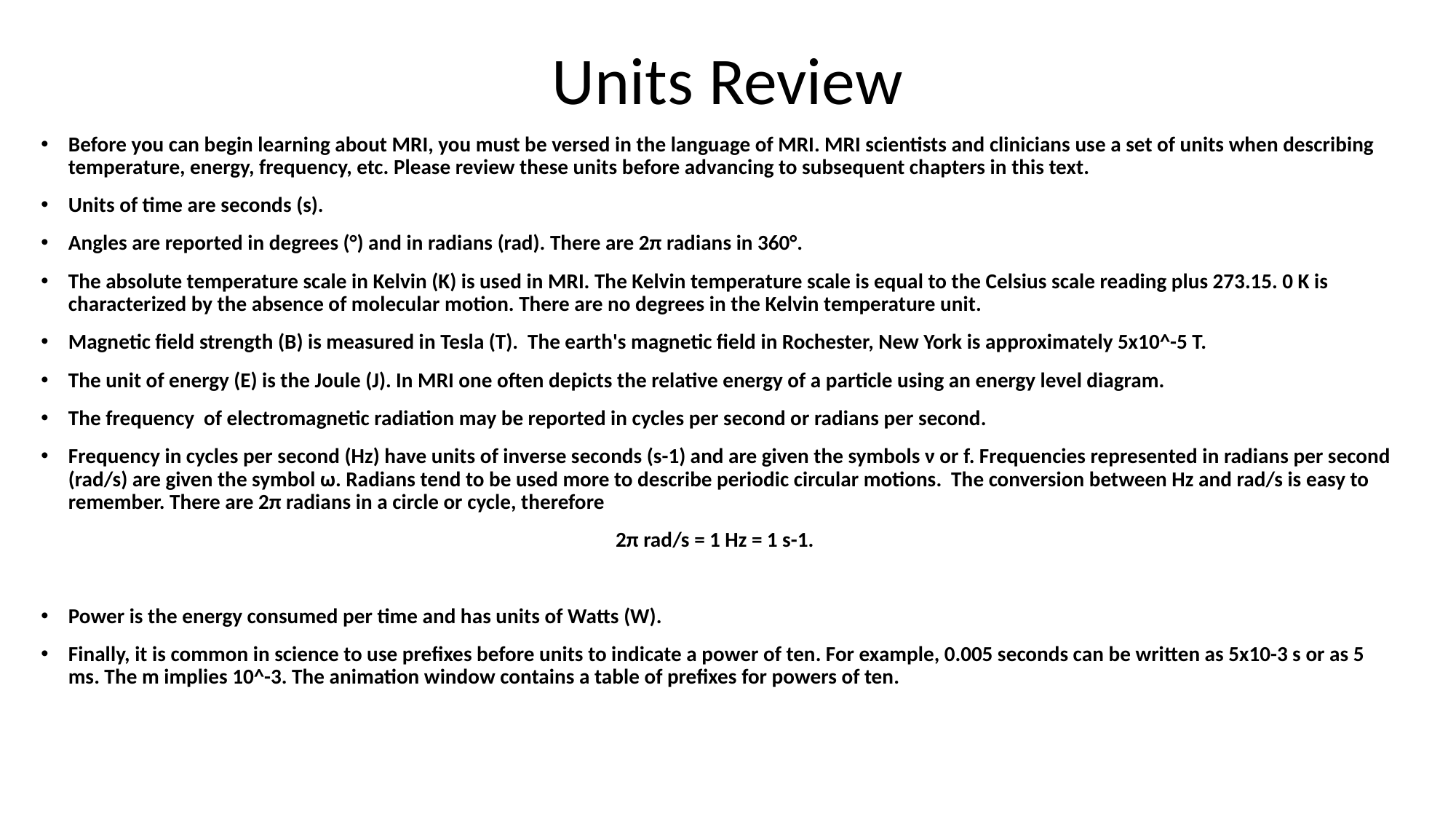

# Units Review
Before you can begin learning about MRI, you must be versed in the language of MRI. MRI scientists and clinicians use a set of units when describing temperature, energy, frequency, etc. Please review these units before advancing to subsequent chapters in this text.
Units of time are seconds (s).
Angles are reported in degrees (°) and in radians (rad). There are 2π radians in 360°.
The absolute temperature scale in Kelvin (K) is used in MRI. The Kelvin temperature scale is equal to the Celsius scale reading plus 273.15. 0 K is characterized by the absence of molecular motion. There are no degrees in the Kelvin temperature unit.
Magnetic field strength (B) is measured in Tesla (T).  The earth's magnetic field in Rochester, New York is approximately 5x10^-5 T.
The unit of energy (E) is the Joule (J). In MRI one often depicts the relative energy of a particle using an energy level diagram.
The frequency  of electromagnetic radiation may be reported in cycles per second or radians per second.
Frequency in cycles per second (Hz) have units of inverse seconds (s-1) and are given the symbols ν or f. Frequencies represented in radians per second (rad/s) are given the symbol ω. Radians tend to be used more to describe periodic circular motions.  The conversion between Hz and rad/s is easy to remember. There are 2π radians in a circle or cycle, therefore
2π rad/s = 1 Hz = 1 s-1.

Power is the energy consumed per time and has units of Watts (W).
Finally, it is common in science to use prefixes before units to indicate a power of ten. For example, 0.005 seconds can be written as 5x10-3 s or as 5 ms. The m implies 10^-3. The animation window contains a table of prefixes for powers of ten.